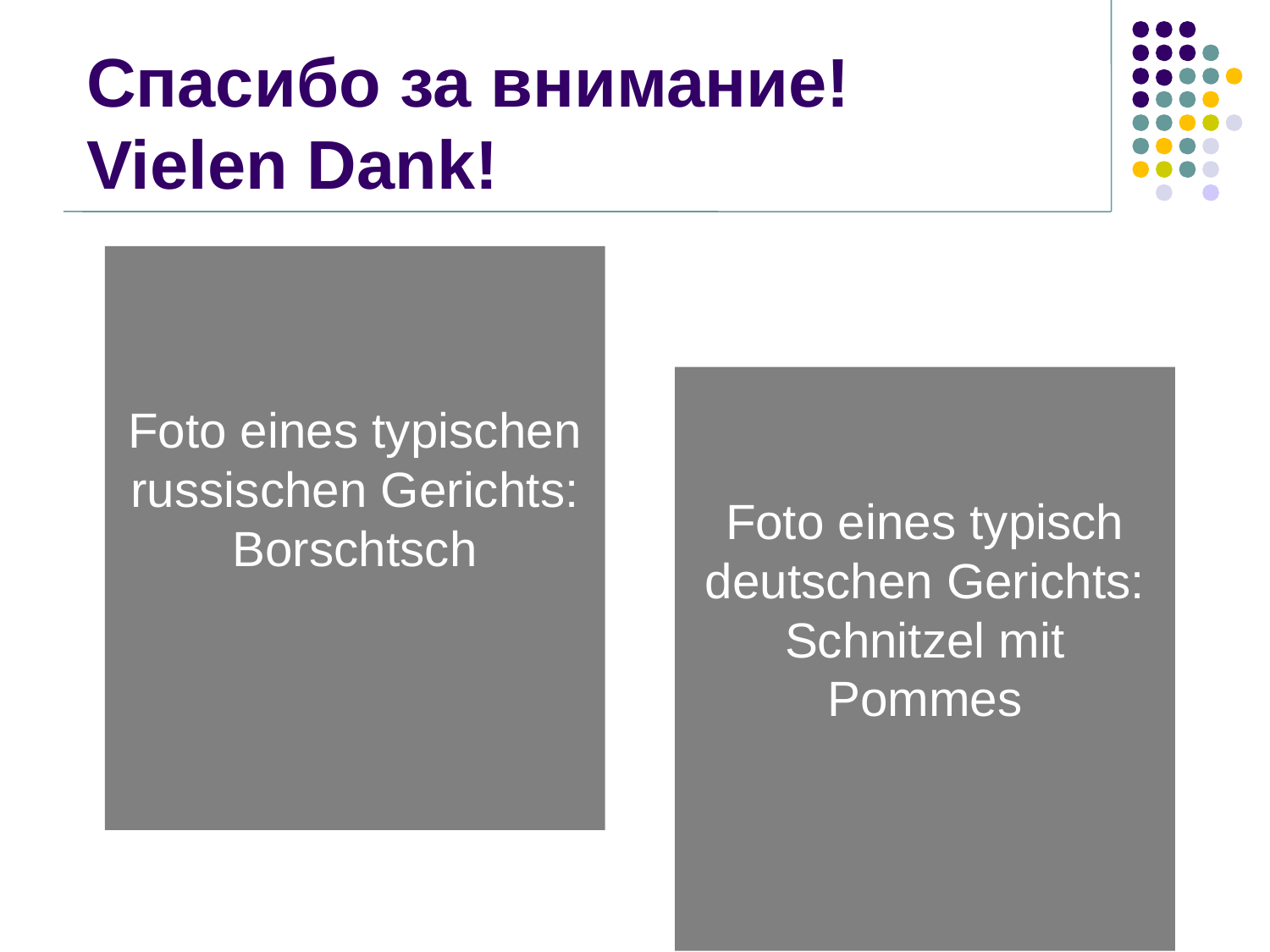

# Спасибо за внимание! Vielen Dank!
Foto eines typischen russischen Gerichts: Borschtsch

Foto eines typisch deutschen Gerichts: Schnitzel mit Pommes